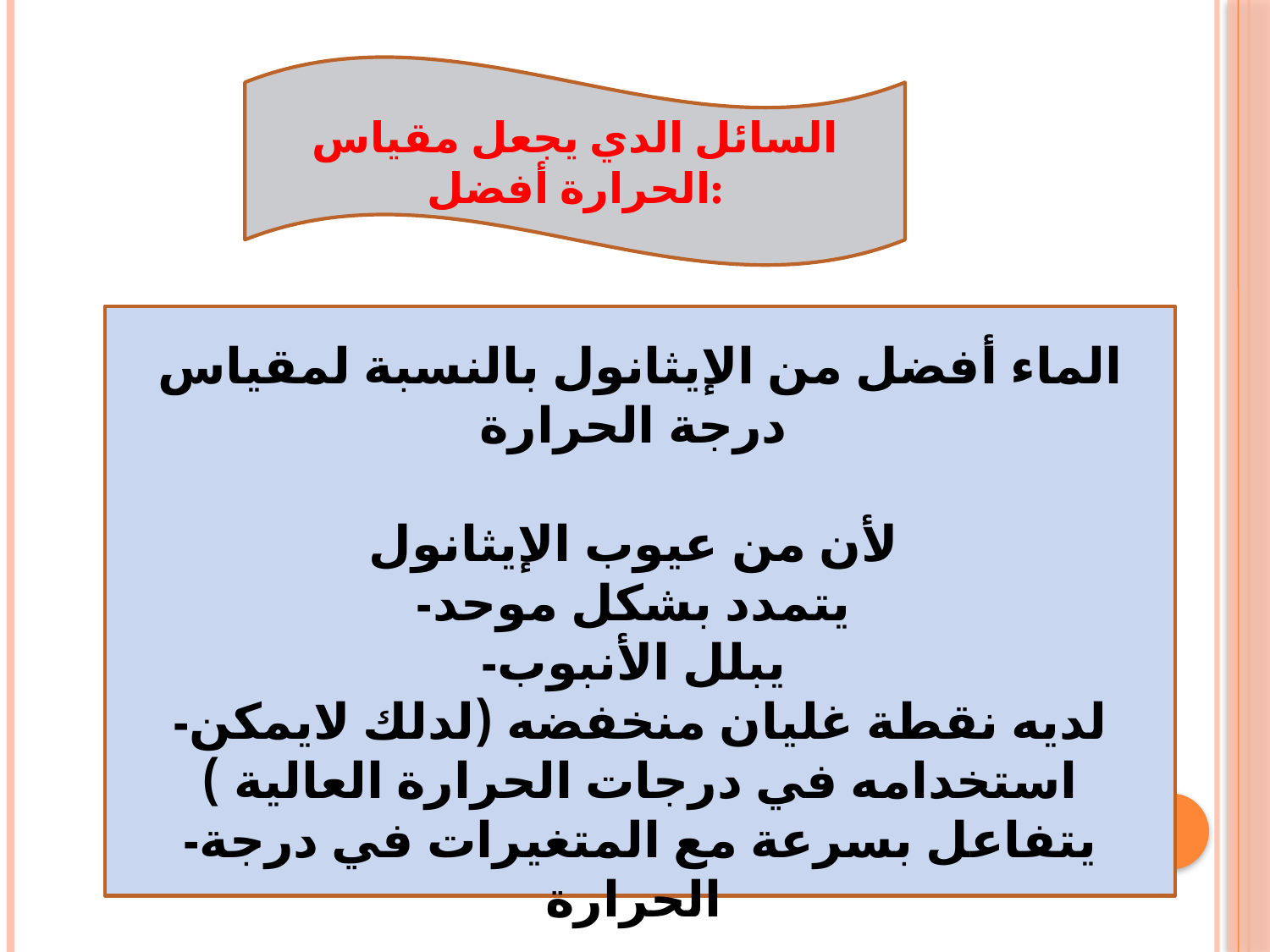

السائل الدي يجعل مقياس الحرارة أفضل:

الماء أفضل من الإيثانول بالنسبة لمقياس درجة الحرارة

لأن من عيوب الإيثانول
-يتمدد بشكل موحد
-يبلل الأنبوب
-لديه نقطة غليان منخفضه (لدلك لايمكن استخدامه في درجات الحرارة العالية )
-يتفاعل بسرعة مع المتغيرات في درجة الحرارة